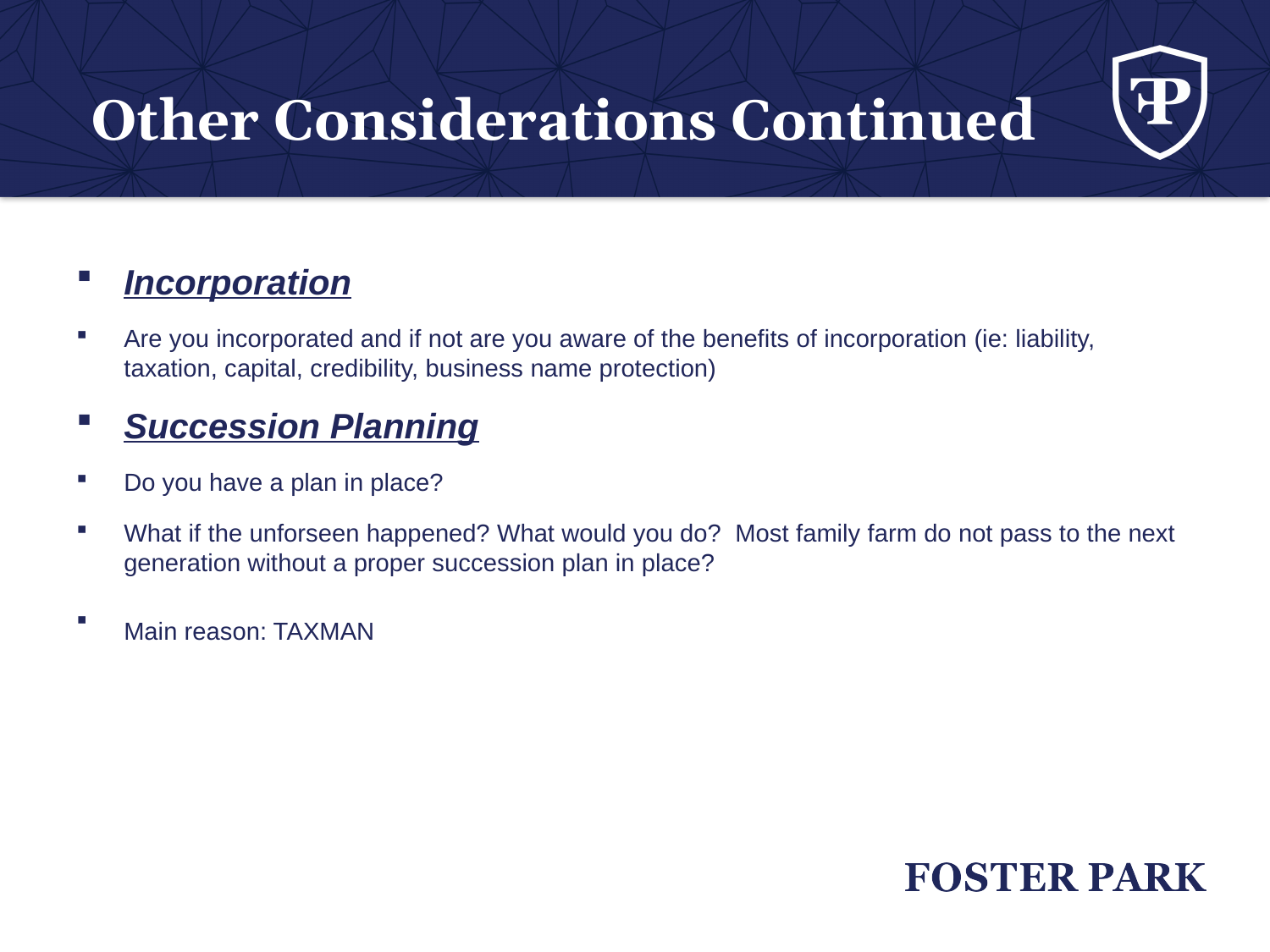

# Other Considerations Continued
Incorporation
Are you incorporated and if not are you aware of the benefits of incorporation (ie: liability, taxation, capital, credibility, business name protection)
Succession Planning
Do you have a plan in place?
What if the unforseen happened? What would you do?  Most family farm do not pass to the next generation without a proper succession plan in place?
Main reason: TAXMAN